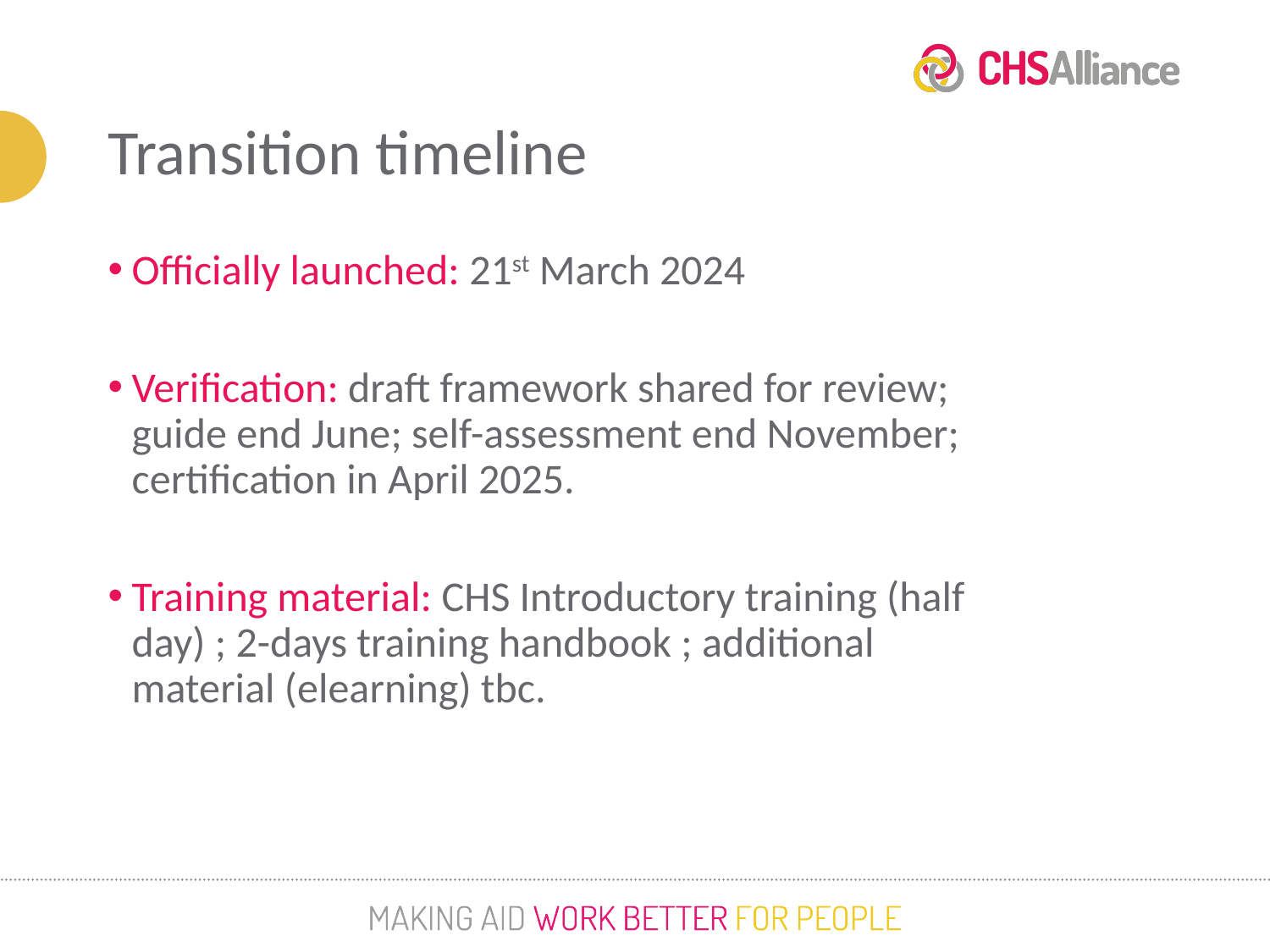

Transition timeline

Officially launched: 21st March 2024

Verification: draft framework shared for review; guide end June; self-assessment end November; certification in April 2025.

Training material: CHS Introductory training (half day) ; 2-days training handbook ; additional material (elearning) tbc.